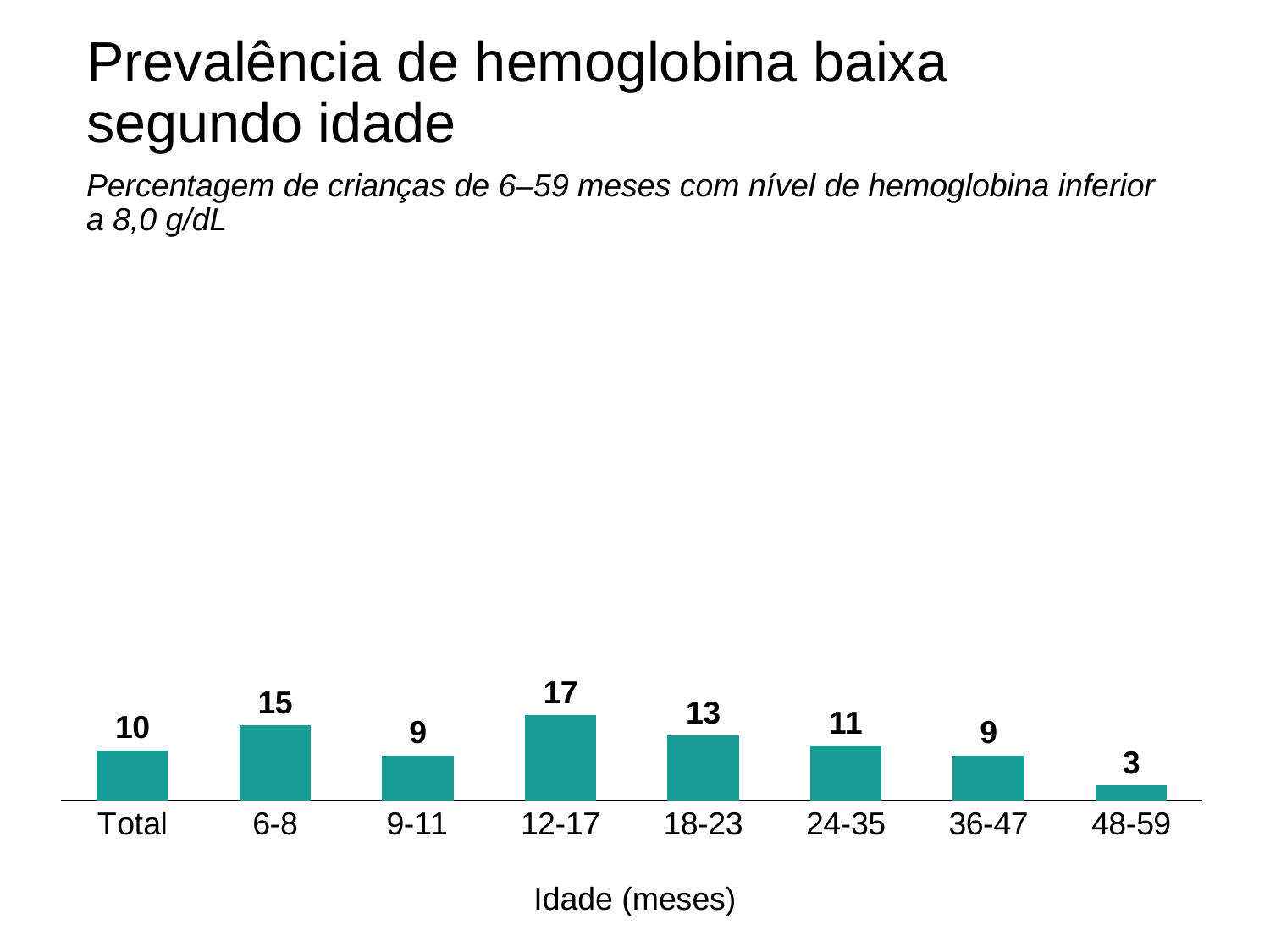

# Prevalência de hemoglobina baixa segundo idade
Percentagem de crianças de 6–59 meses com nível de hemoglobina inferior a 8,0 g/dL

### Chart

| Category | Total |
|---|---|
| Total | 10.0 |
| 6-8 | 15.0 |
| 9-11 | 9.0 |
| 12-17 | 17.0 |
| 18-23 | 13.0 |
| 24-35 | 11.0 |
| 36-47 | 9.0 |
| 48-59 | 3.0 |
Idade (meses)